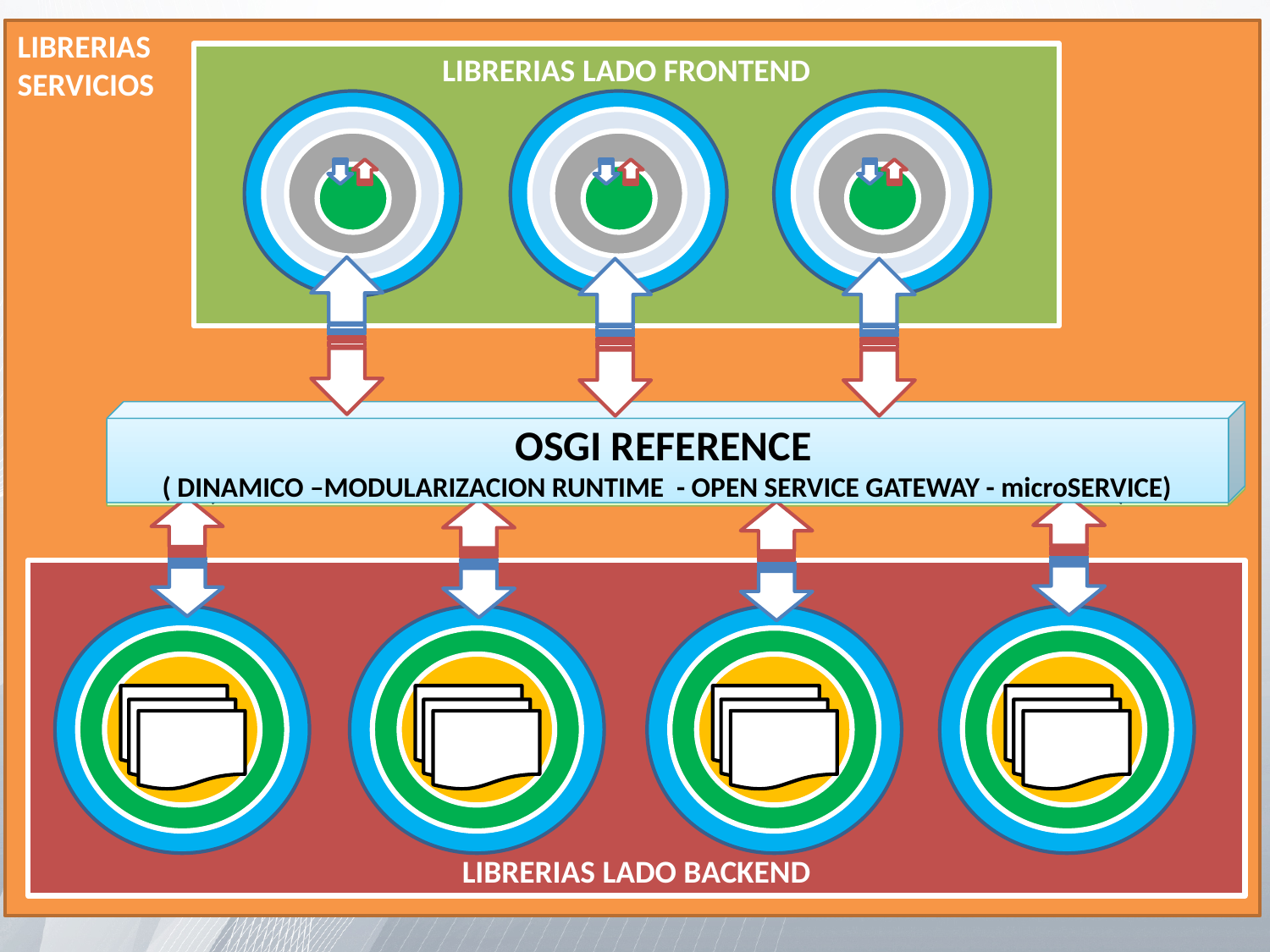

LIBRERIAS
SERVICIOS
LIBRERIAS LADO FRONTEND

OSGI REFERENCE
( DINAMICO –MODULARIZACION RUNTIME  - OPEN SERVICE GATEWAY - microSERVICE)
JNDI REFERENCE
( EJB / RESOURCES / EXTERNAL / REMOTE / LOCAL / GLOBAL / APP / MODULE )

LIBRERIAS LADO BACKEND